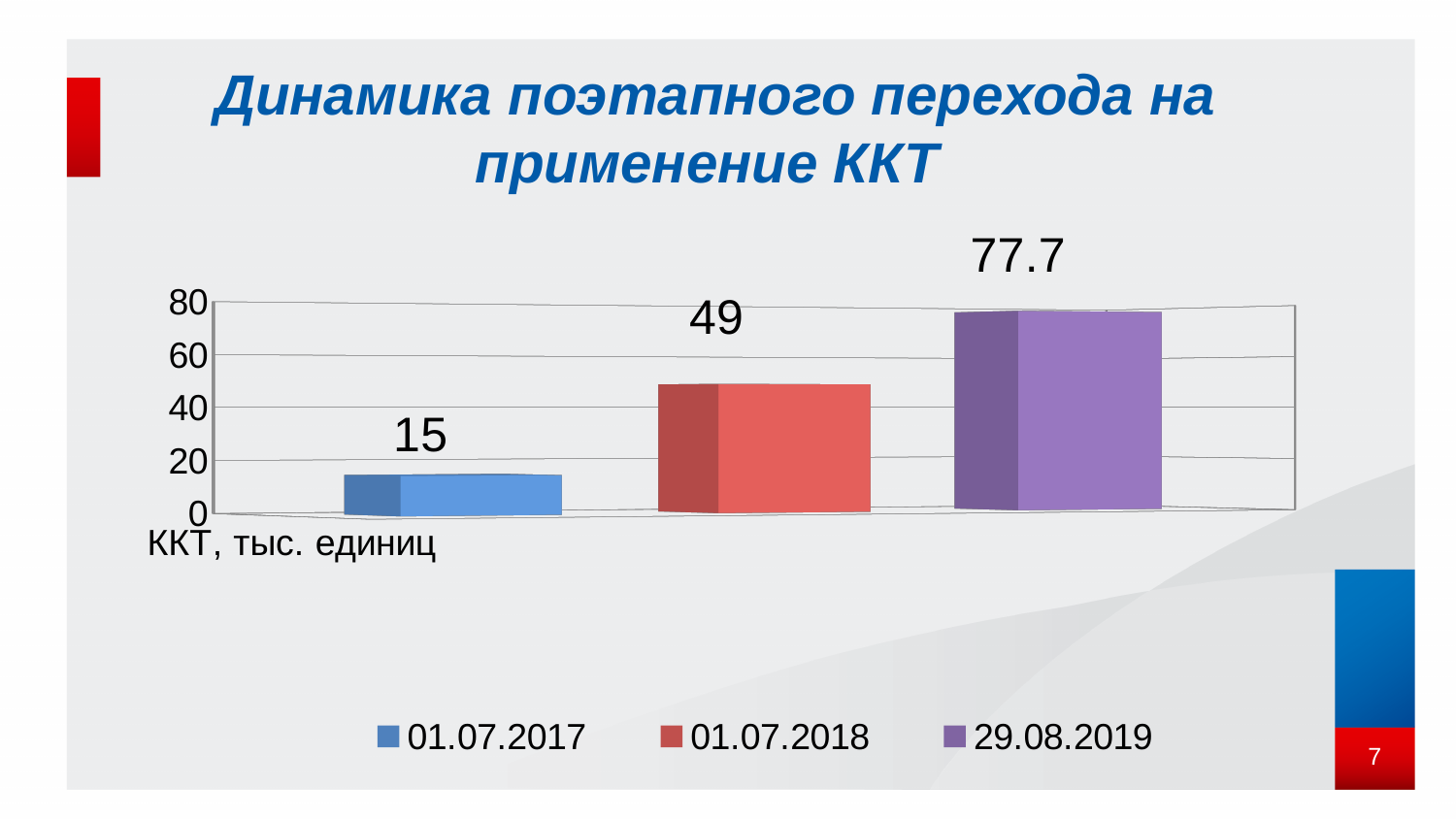

# Динамика поэтапного перехода на применение ККТ

[unsupported chart]

7